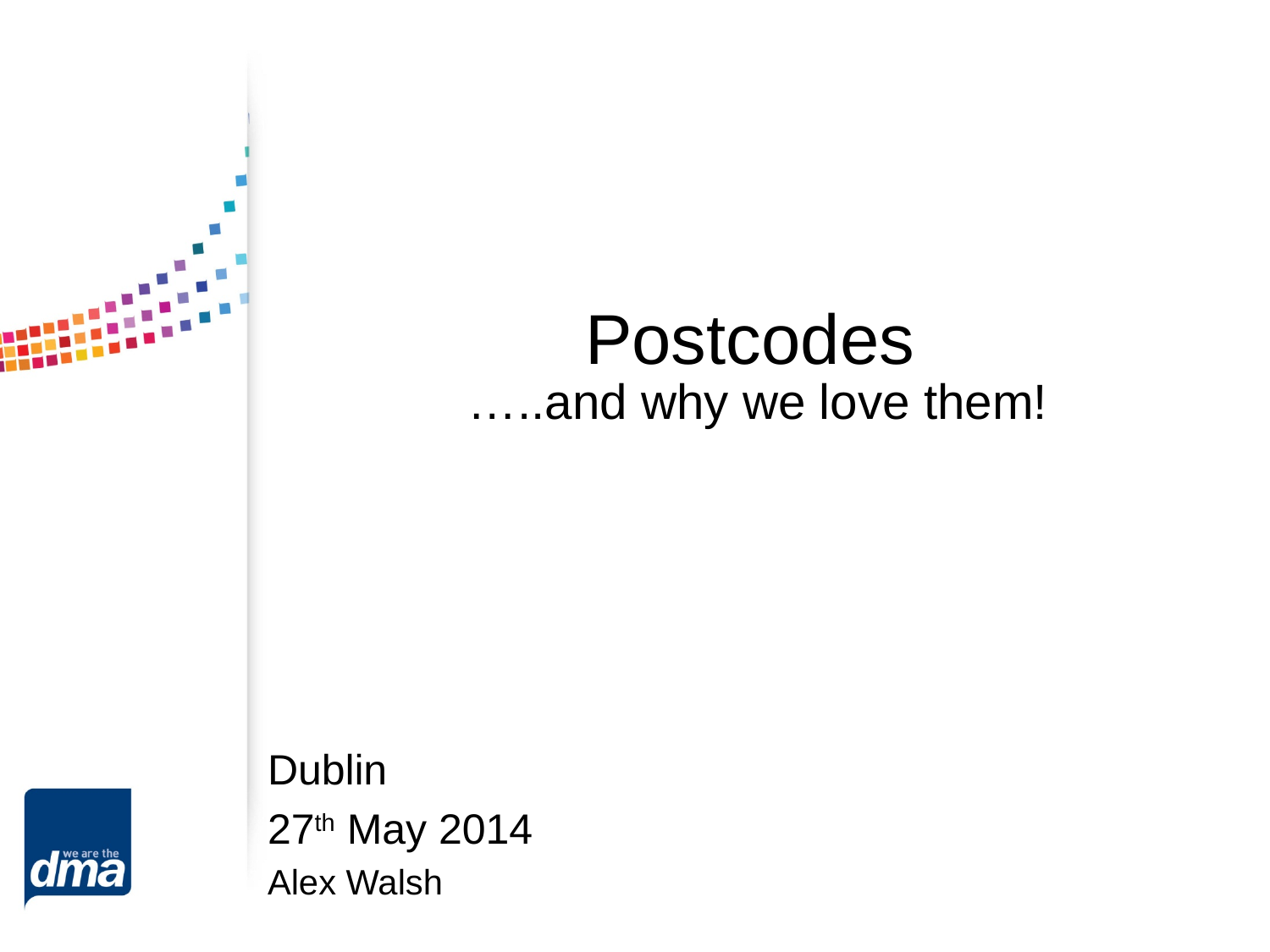

# Postcodes
…..and why we love them!
Dublin
27th May 2014
Alex Walsh